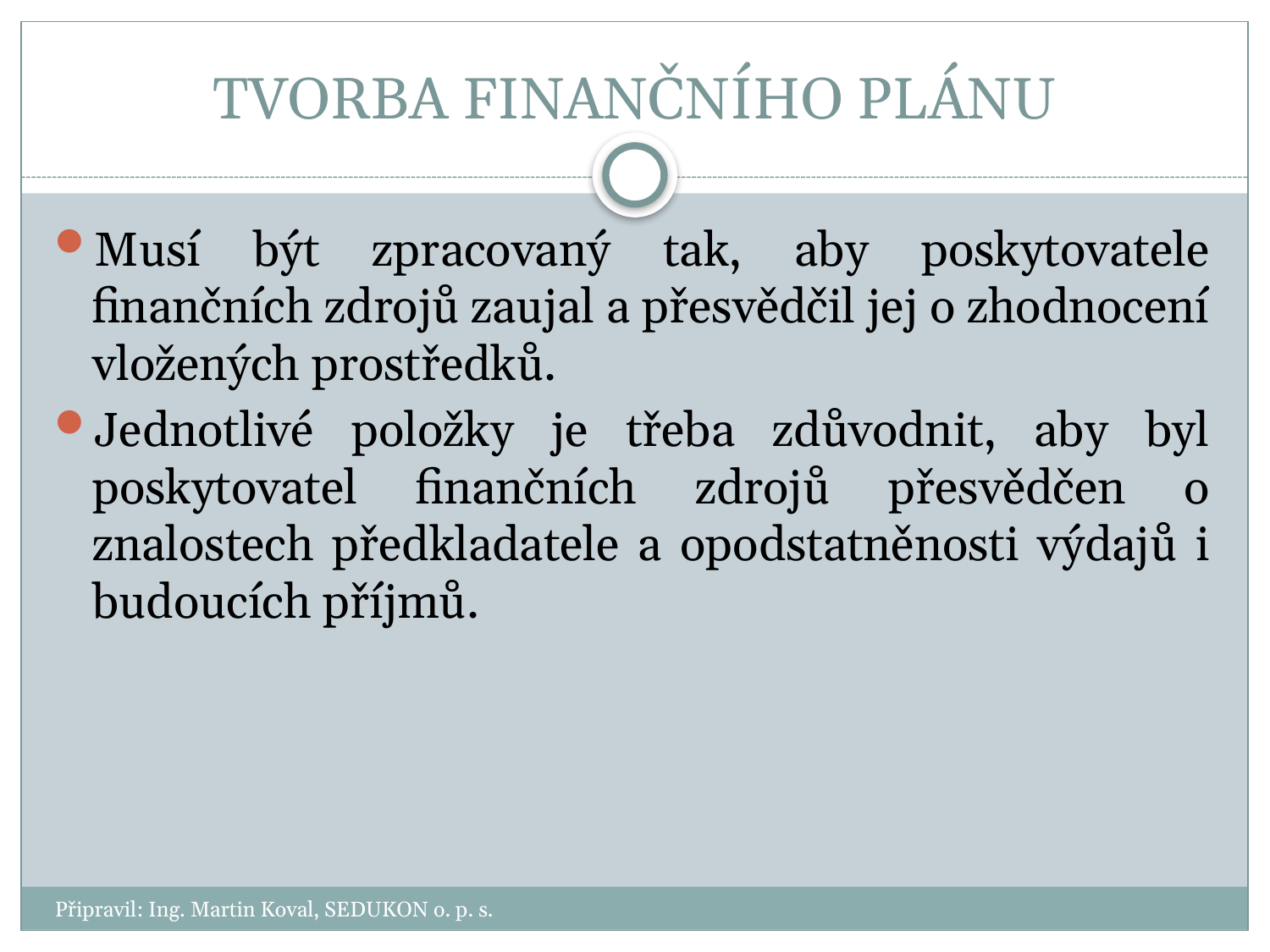

# TVORBA FINANČNÍHO PLÁNU
Musí být zpracovaný tak, aby poskytovatele finančních zdrojů zaujal a přesvědčil jej o zhodnocení vložených prostředků.
Jednotlivé položky je třeba zdůvodnit, aby byl poskytovatel finančních zdrojů přesvědčen o znalostech předkladatele a opodstatněnosti výdajů i budoucích příjmů.
Připravil: Ing. Martin Koval, SEDUKON o. p. s.